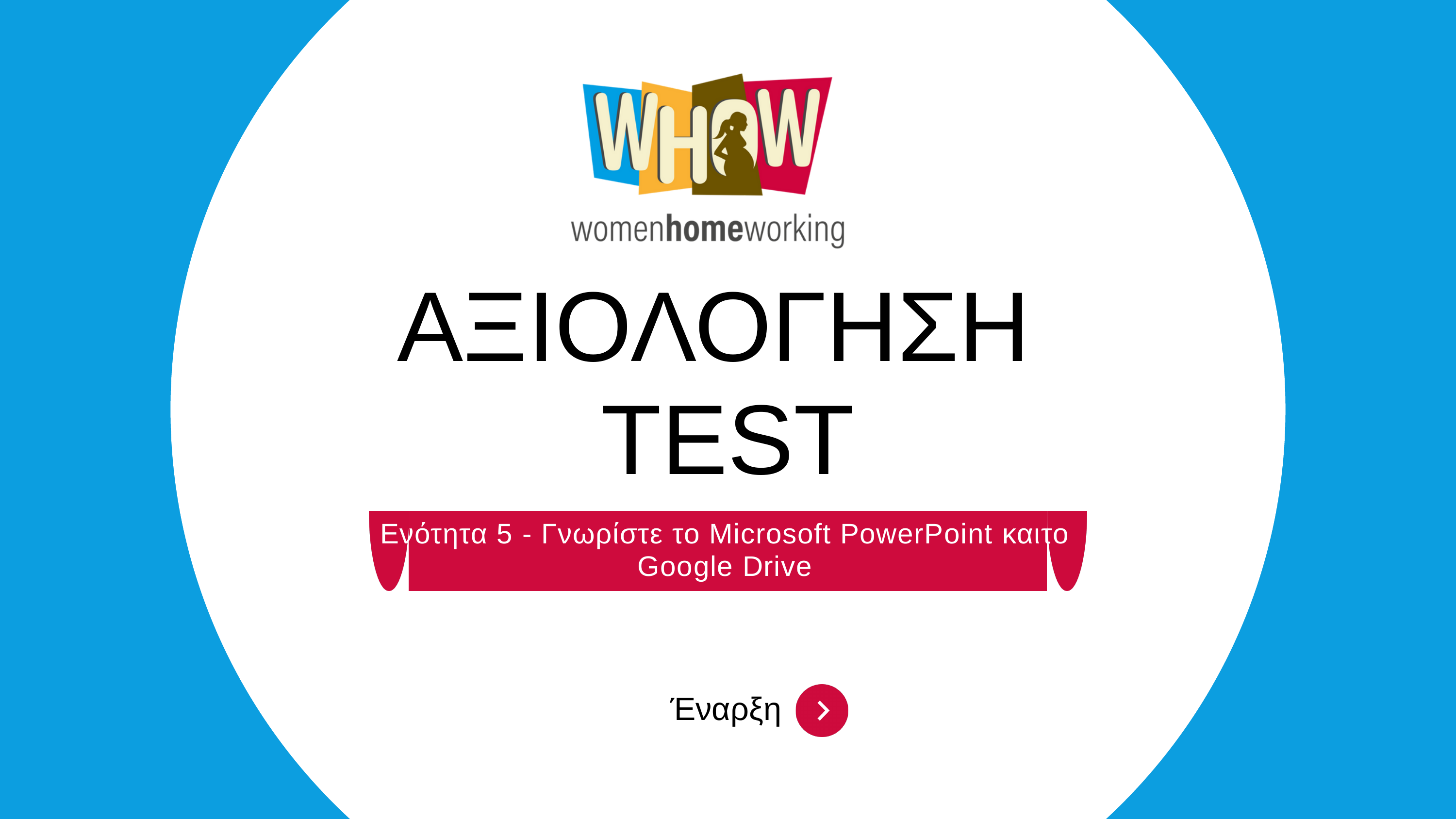

ΑΞΙΟΛΟΓΗΣΗ
TEST

Ενότητα 5 - Γνωρίστε το Microsoft PowerPoint καιτο Google Drive

Έναρξη